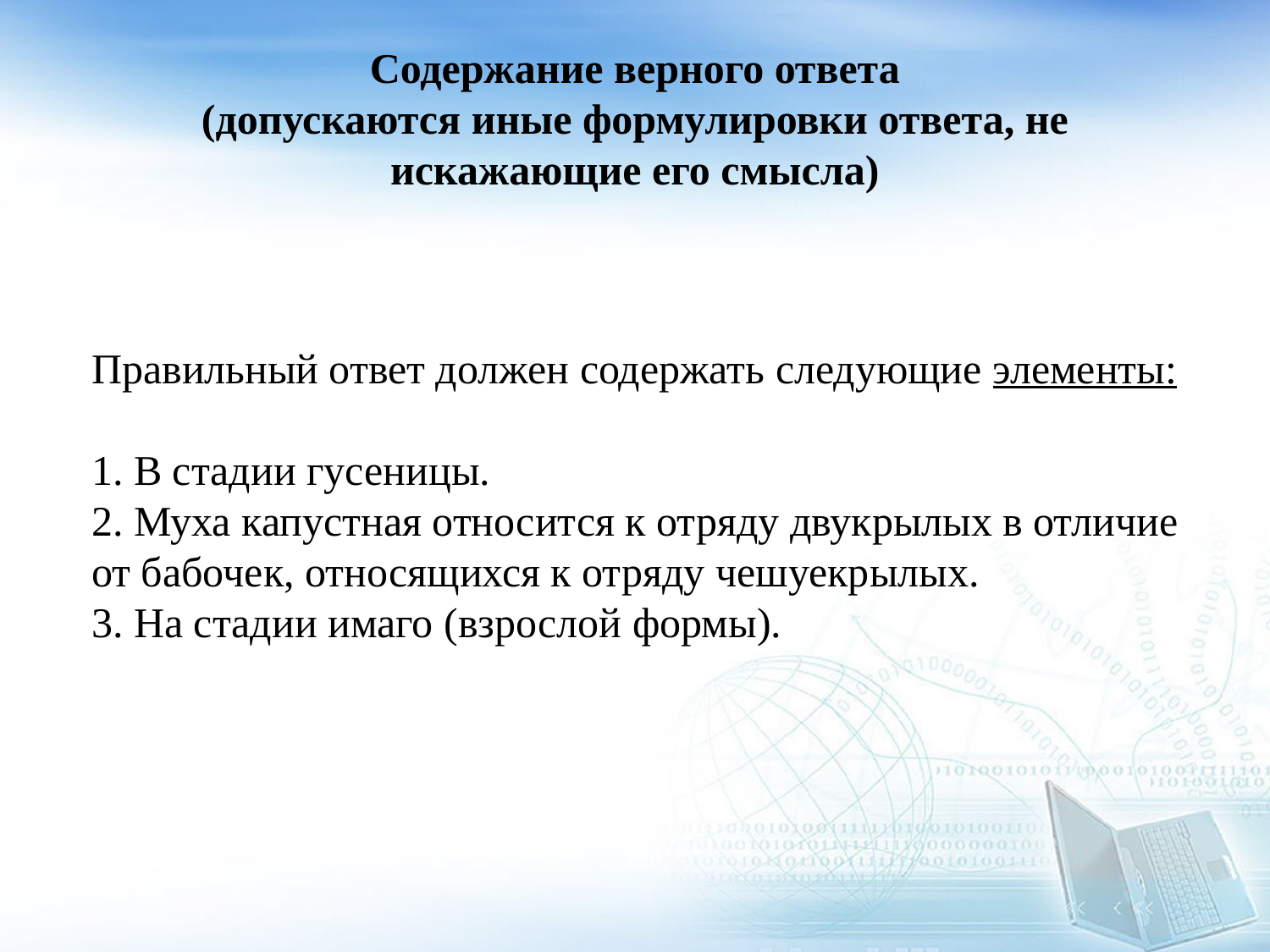

# Содержание верного ответа (допускаются иные формулировки ответа, не искажающие его смысла)
Правильный ответ должен содержать следующие элементы:

1. В стадии гусеницы.
2. Муха капустная относится к отряду двукрылых в отличие от бабочек, относящихся к отряду чешуекрылых.
3. На стадии имаго (взрослой формы).